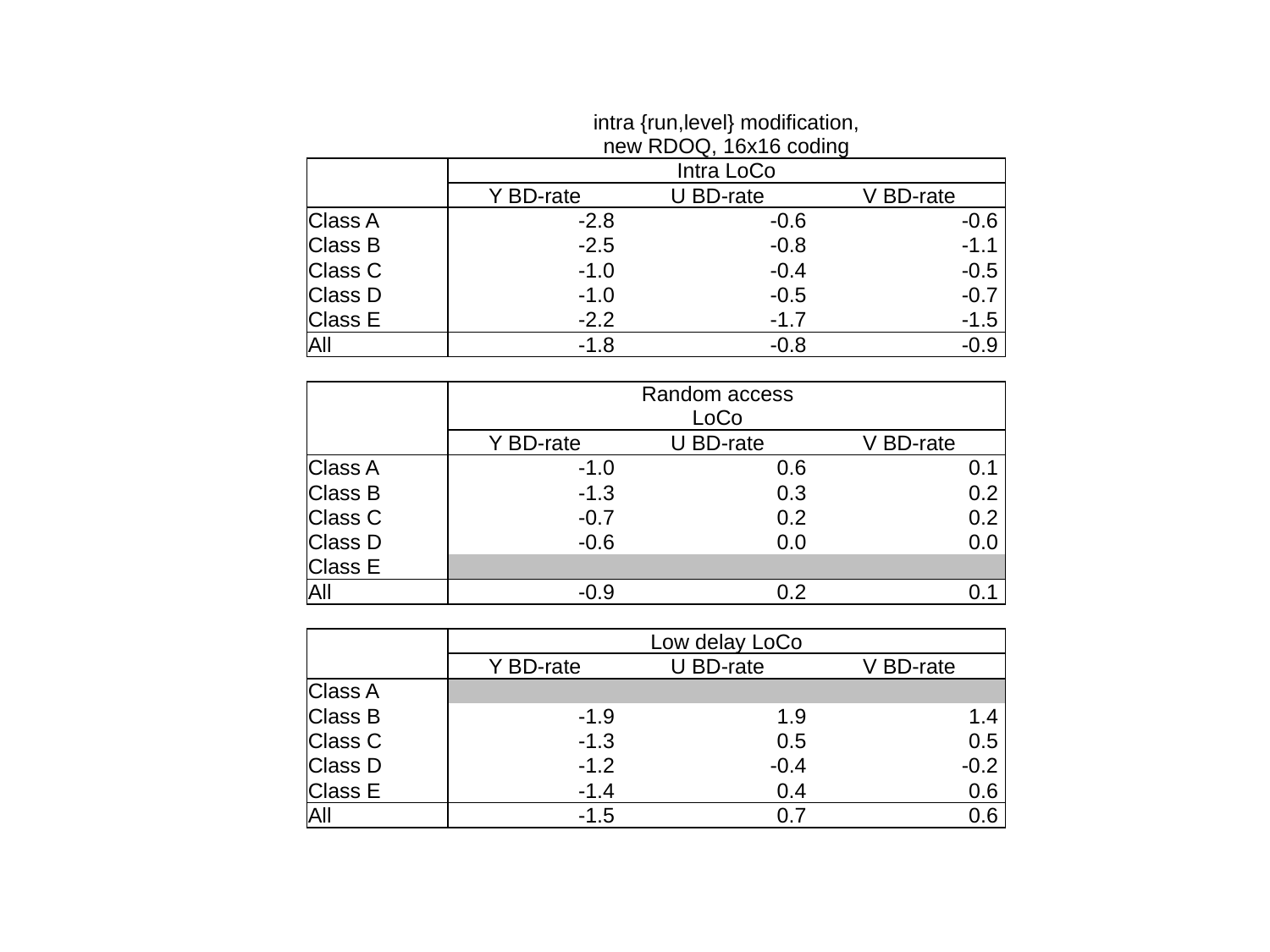

|  | intra {run,level} modification, new RDOQ, 16x16 coding |  |  |
| --- | --- | --- | --- |
|  |  |  |  |
|  | Intra LoCo |  |  |
|  | Y BD-rate | U BD-rate | V BD-rate |
| Class A | -2.8 | -0.6 | -0.6 |
| Class B | -2.5 | -0.8 | -1.1 |
| Class C | -1.0 | -0.4 | -0.5 |
| Class D | -1.0 | -0.5 | -0.7 |
| Class E | -2.2 | -1.7 | -1.5 |
| All | -1.8 | -0.8 | -0.9 |
|  |  |  |  |
|  |  | Random access LoCo |  |
|  | Y BD-rate | U BD-rate | V BD-rate |
| Class A | -1.0 | 0.6 | 0.1 |
| Class B | -1.3 | 0.3 | 0.2 |
| Class C | -0.7 | 0.2 | 0.2 |
| Class D | -0.6 | 0.0 | 0.0 |
| Class E |  |  |  |
| All | -0.9 | 0.2 | 0.1 |
|  |  |  |  |
|  | Low delay LoCo |  |  |
|  | Y BD-rate | U BD-rate | V BD-rate |
| Class A |  |  |  |
| Class B | -1.9 | 1.9 | 1.4 |
| Class C | -1.3 | 0.5 | 0.5 |
| Class D | -1.2 | -0.4 | -0.2 |
| Class E | -1.4 | 0.4 | 0.6 |
| All | -1.5 | 0.7 | 0.6 |